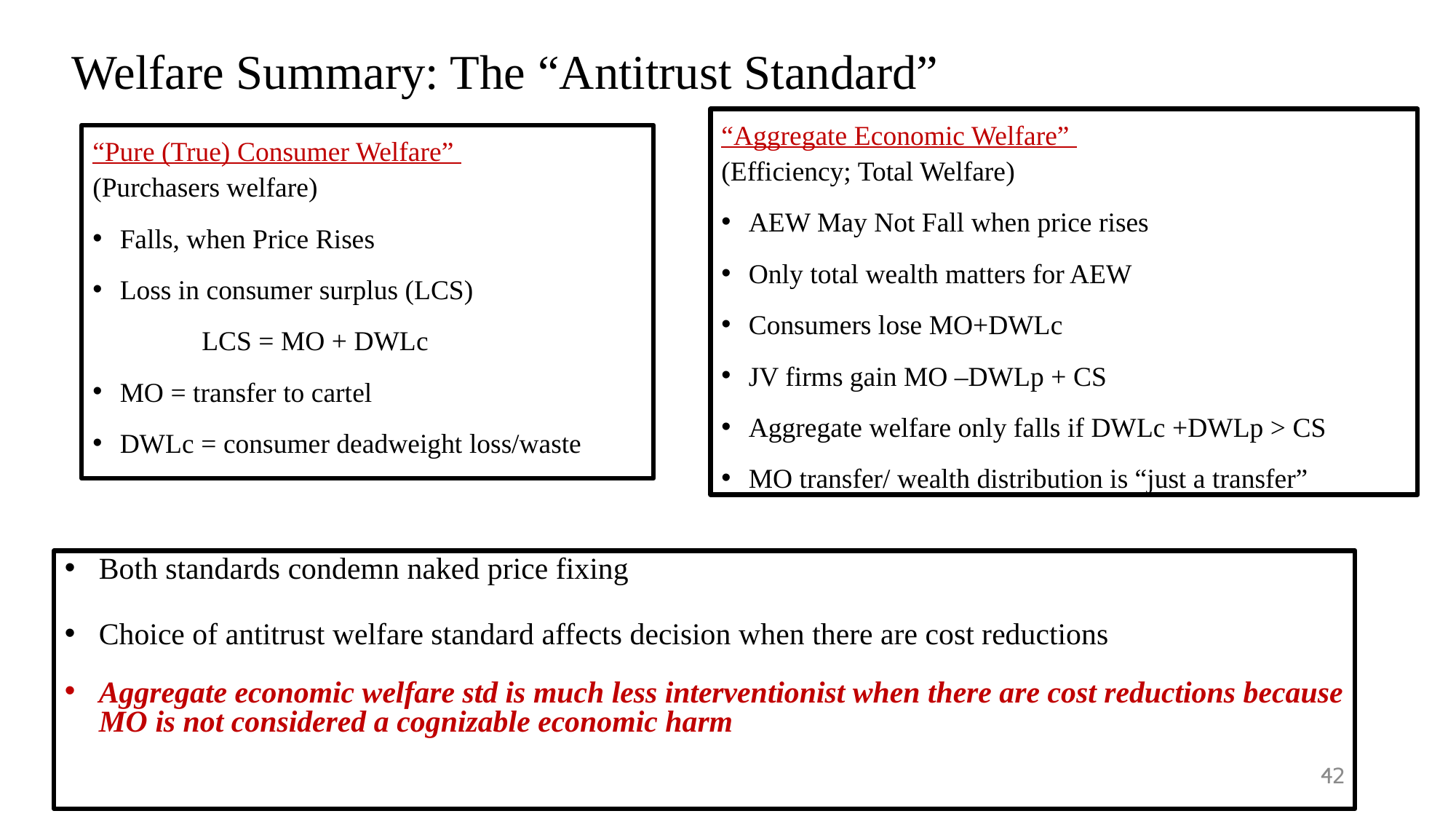

# Welfare Summary: The “Antitrust Standard”
“Aggregate Economic Welfare”
(Efficiency; Total Welfare)
AEW May Not Fall when price rises
Only total wealth matters for AEW
Consumers lose MO+DWLc
JV firms gain MO –DWLp + CS
Aggregate welfare only falls if DWLc +DWLp > CS
MO transfer/ wealth distribution is “just a transfer”
“Pure (True) Consumer Welfare”
(Purchasers welfare)
Falls, when Price Rises
Loss in consumer surplus (LCS)
	LCS = MO + DWLc
MO = transfer to cartel
DWLc = consumer deadweight loss/waste
Both standards condemn naked price fixing
Choice of antitrust welfare standard affects decision when there are cost reductions
Aggregate economic welfare std is much less interventionist when there are cost reductions because MO is not considered a cognizable economic harm

42